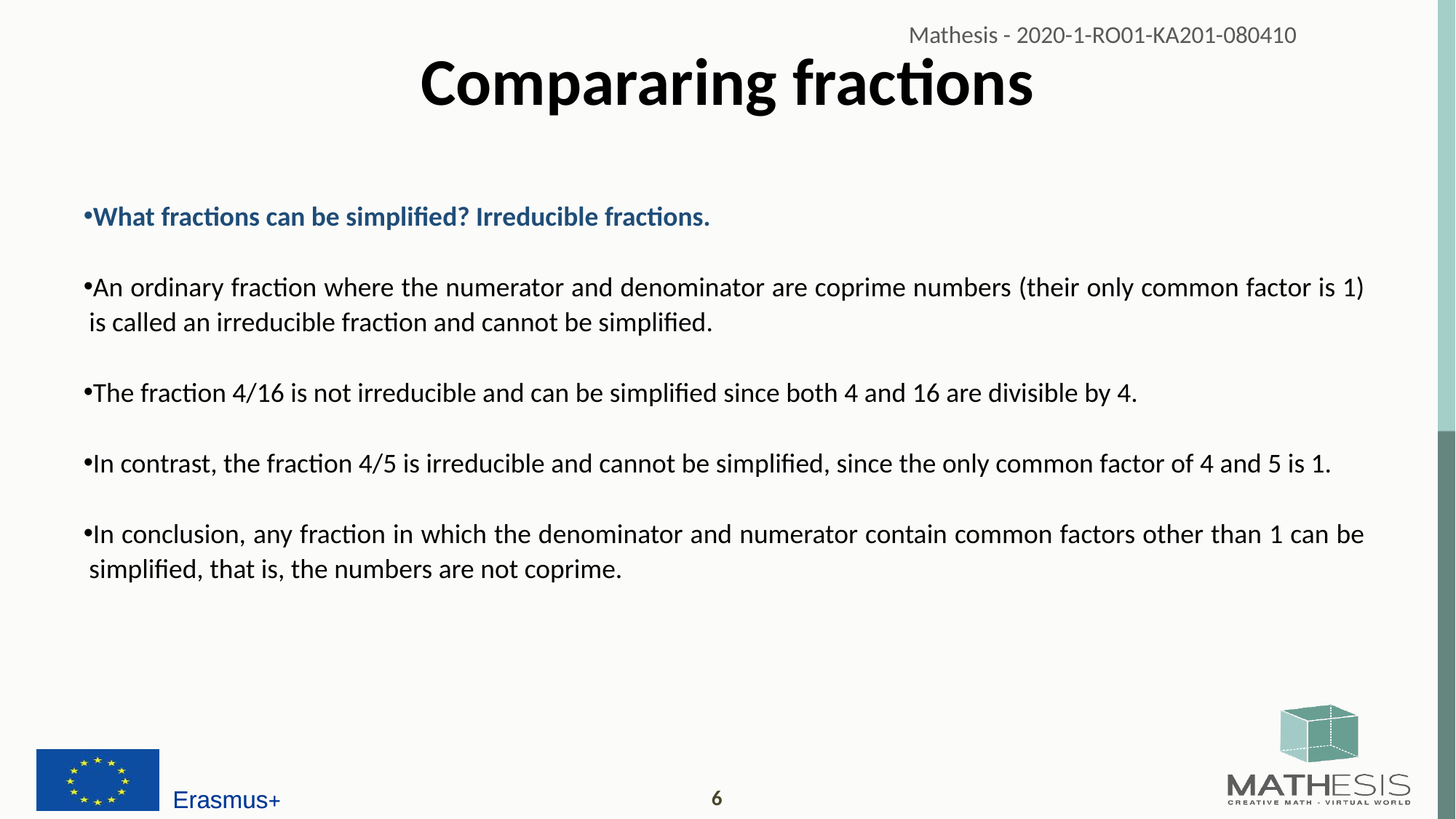

# Compararing fractions
What fractions can be simplified? Irreducible fractions.
An ordinary fraction where the numerator and denominator are coprime numbers (their only common factor is 1) is called an irreducible fraction and cannot be simplified.
The fraction 4/16 is not irreducible and can be simplified since both 4 and 16 are divisible by 4.
In contrast, the fraction 4/5 is irreducible and cannot be simplified, since the only common factor of 4 and 5 is 1.
In conclusion, any fraction in which the denominator and numerator contain common factors other than 1 can be simplified, that is, the numbers are not coprime.